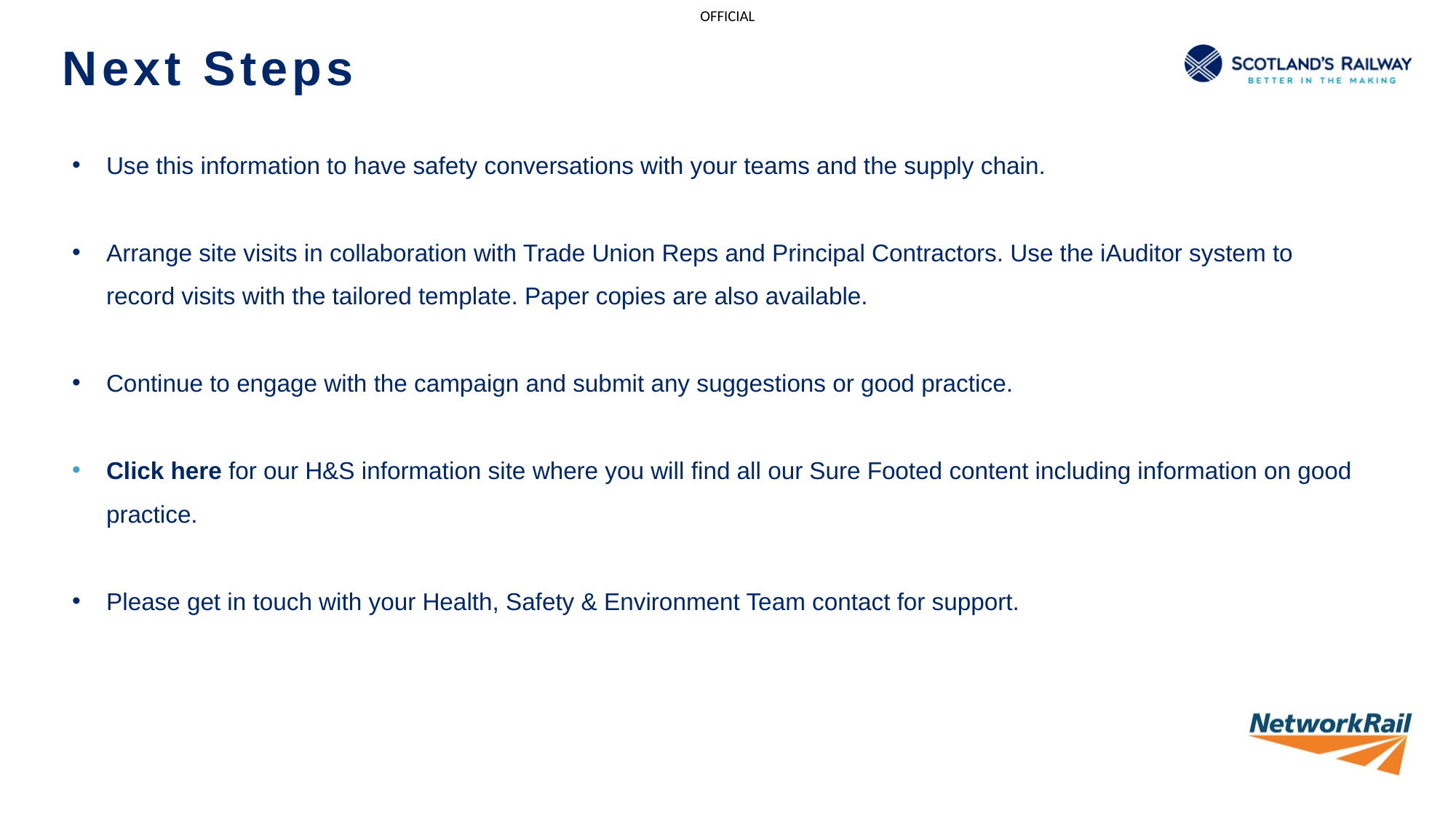

# Next Steps
Use this information to have safety conversations with your teams and the supply chain.

Arrange site visits in collaboration with Trade Union Reps and Principal Contractors. Use the iAuditor system to record visits with the tailored template. Paper copies are also available.

Continue to engage with the campaign and submit any suggestions or good practice.

Click here for our H&S information site where you will find all our Sure Footed content including information on good practice.

Please get in touch with your Health, Safety & Environment Team contact for support.